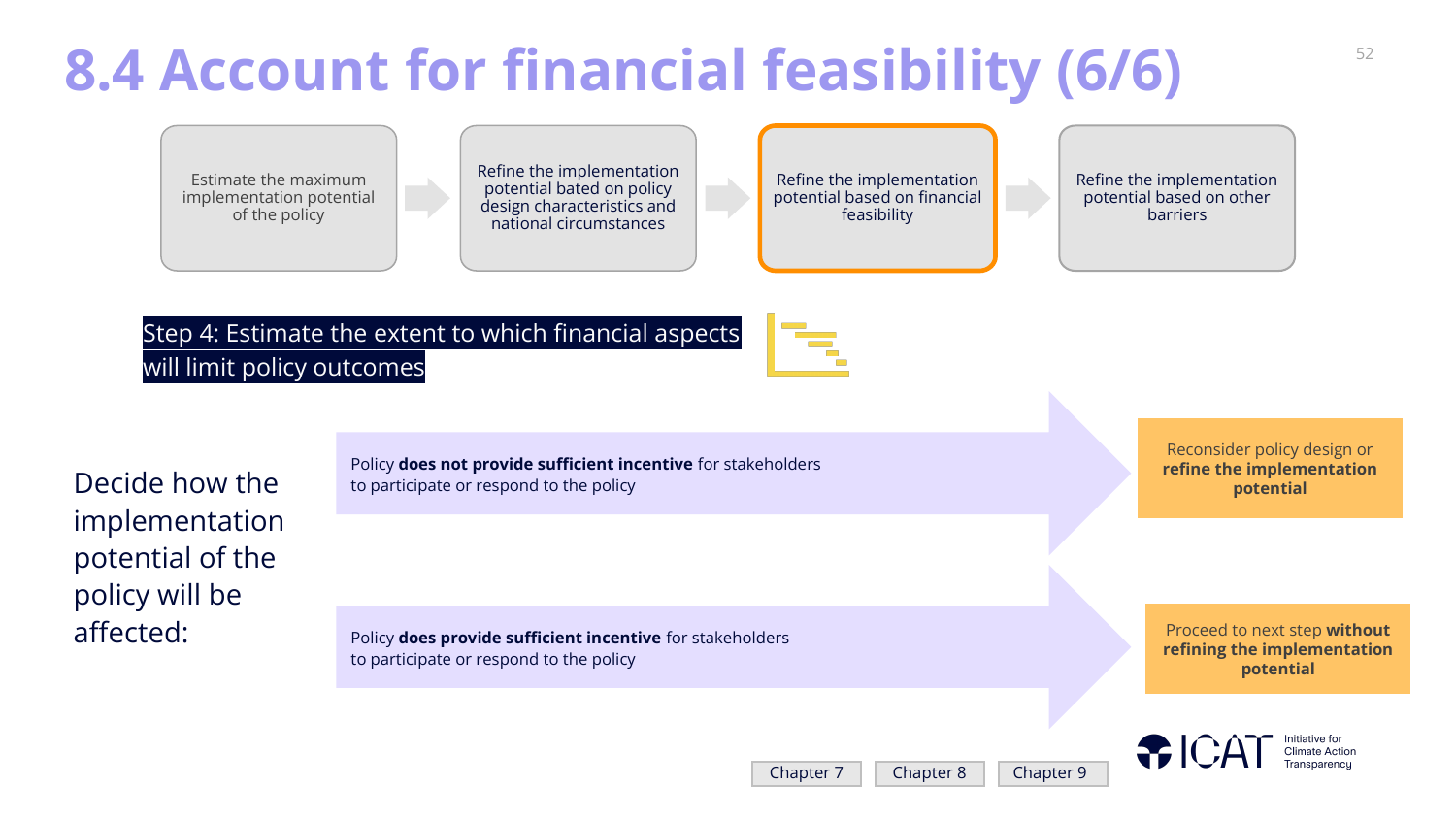

# 8.4 Account for financial feasibility (6/6)

Estimate the maximum implementation potential of the policy
Refine the implementation potential bated on policy design characteristics and national circumstances
Refine the implementation potential based on financial feasibility
Refine the implementation potential based on other barriers

Step 4: Estimate the extent to which financial aspects will limit policy outcomes

Policy does not provide sufficient incentive for stakeholders
to participate or respond to the policy
Reconsider policy design or refine the implementation potential
Decide how the implementation potential of the policy will be affected:
Policy does provide sufficient incentive for stakeholders
to participate or respond to the policy
Proceed to next step without refining the implementation potential
Chapter 7

Chapter 8

Chapter 9